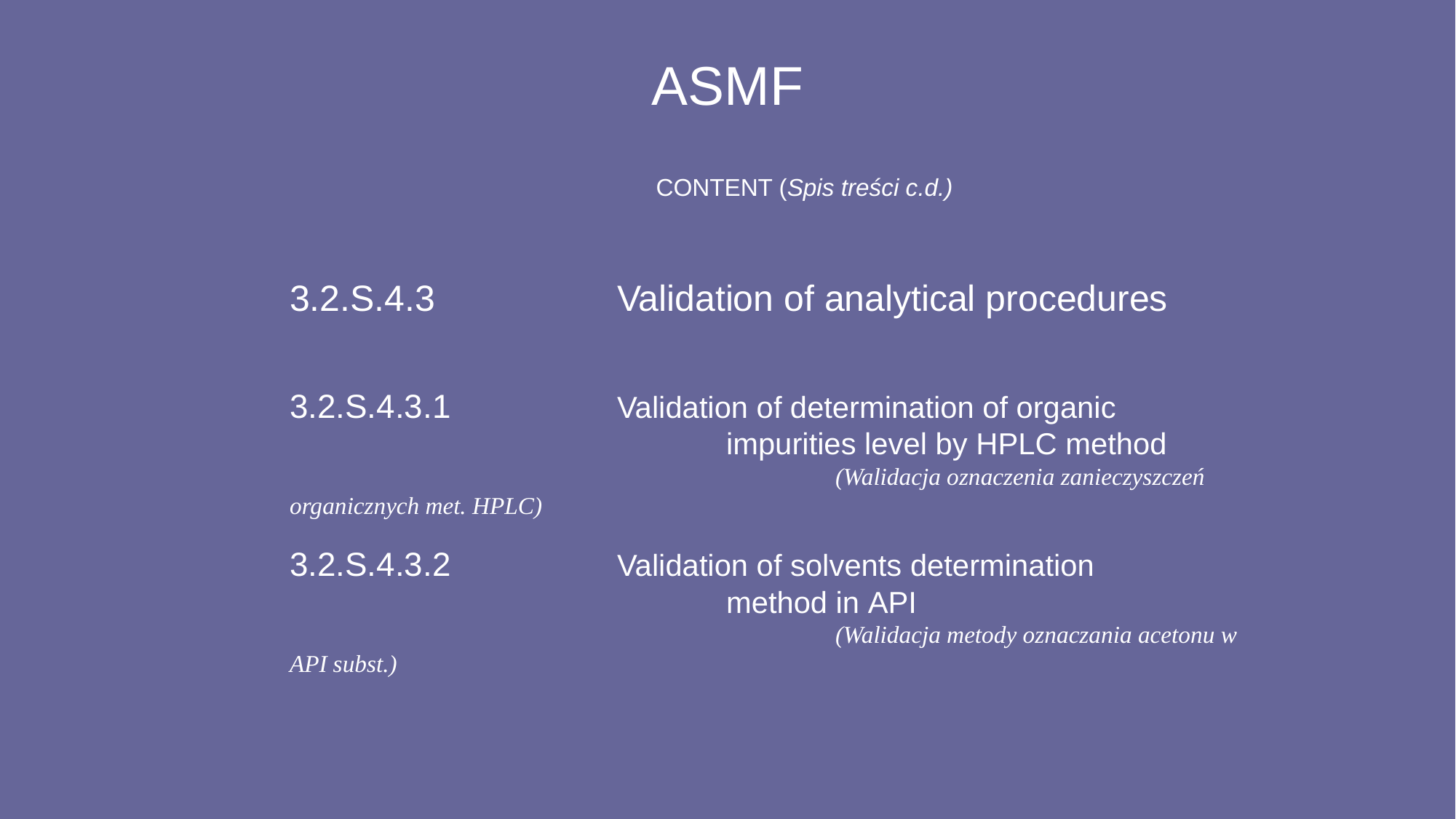

# ASMF
		 CONTENT (Spis treści c.d.)
	3.2.S.4.3		Validation of analytical procedures

	3.2.S.4.3.1		Validation of determination of organic					impurities level by HPLC method		    			(Walidacja oznaczenia zanieczyszczeń organicznych met. HPLC)

	3.2.S.4.3.2		Validation of solvents determination 					method in API								(Walidacja metody oznaczania acetonu w API subst.)